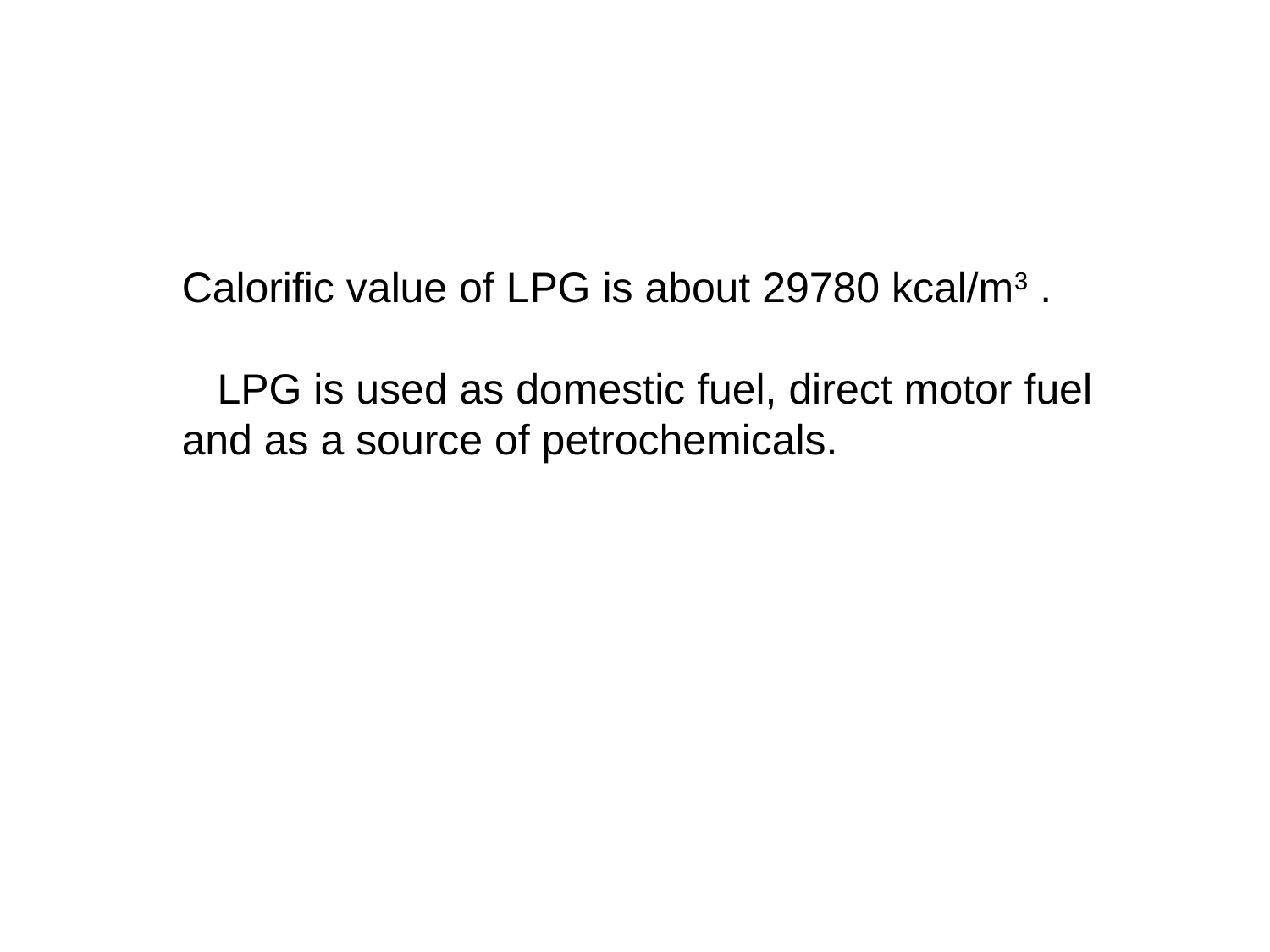

Calorific value of LPG is about 29780 kcal/m3 .

   LPG is used as domestic fuel, direct motor fuel and as a source of petrochemicals.